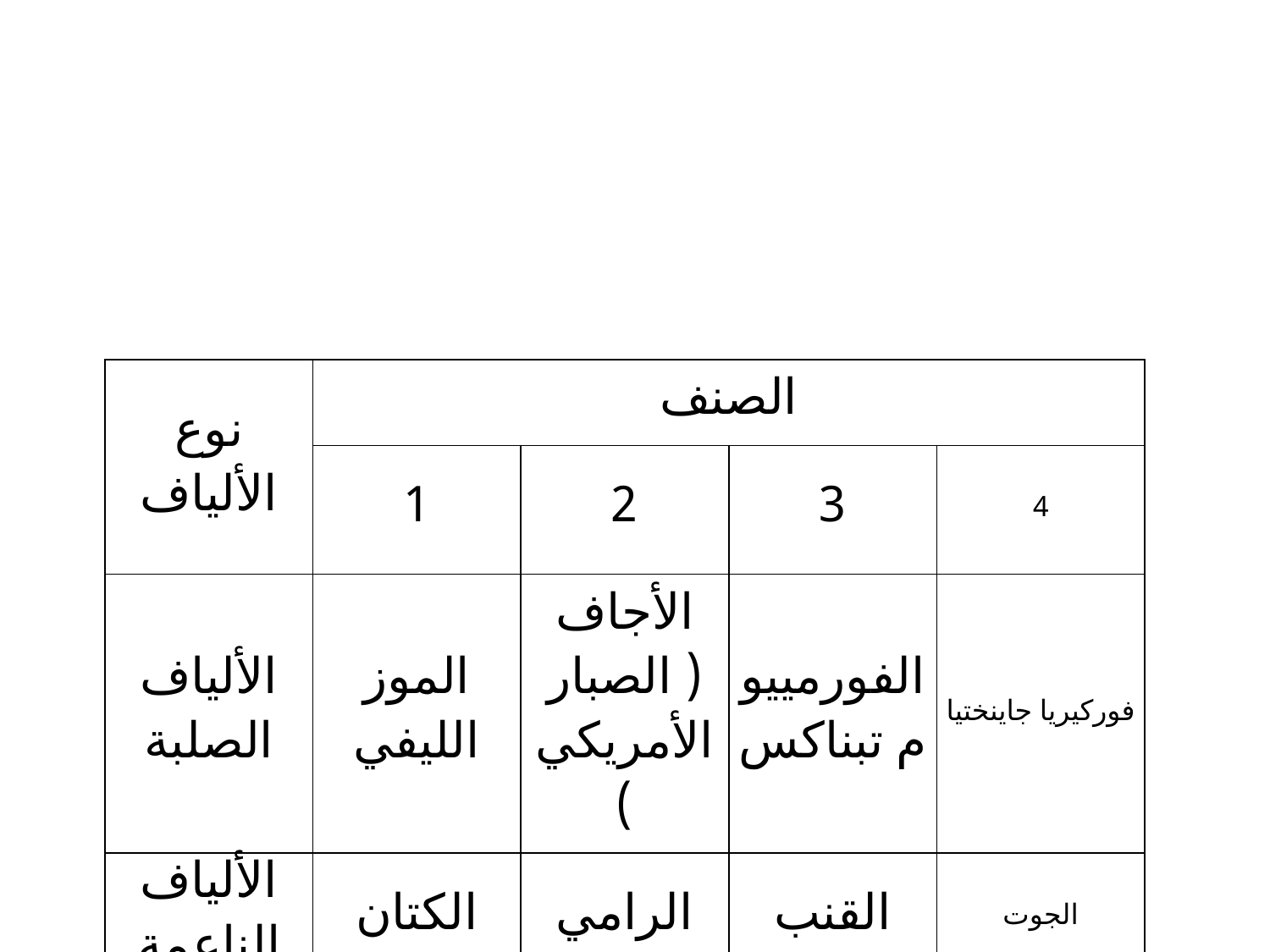

| نوع الألياف | الصنف |  |  |  |
| --- | --- | --- | --- | --- |
|  | 1 | 2 | 3 | 4 |
| الألياف الصلبة | الموز الليفي | الأجاف ( الصبار الأمريكي ) | الفورمييوم تبناكس | فوركيريا جاينختيا |
| الألياف الناعمة | الكتان | الرامي | القنب | الجوت |